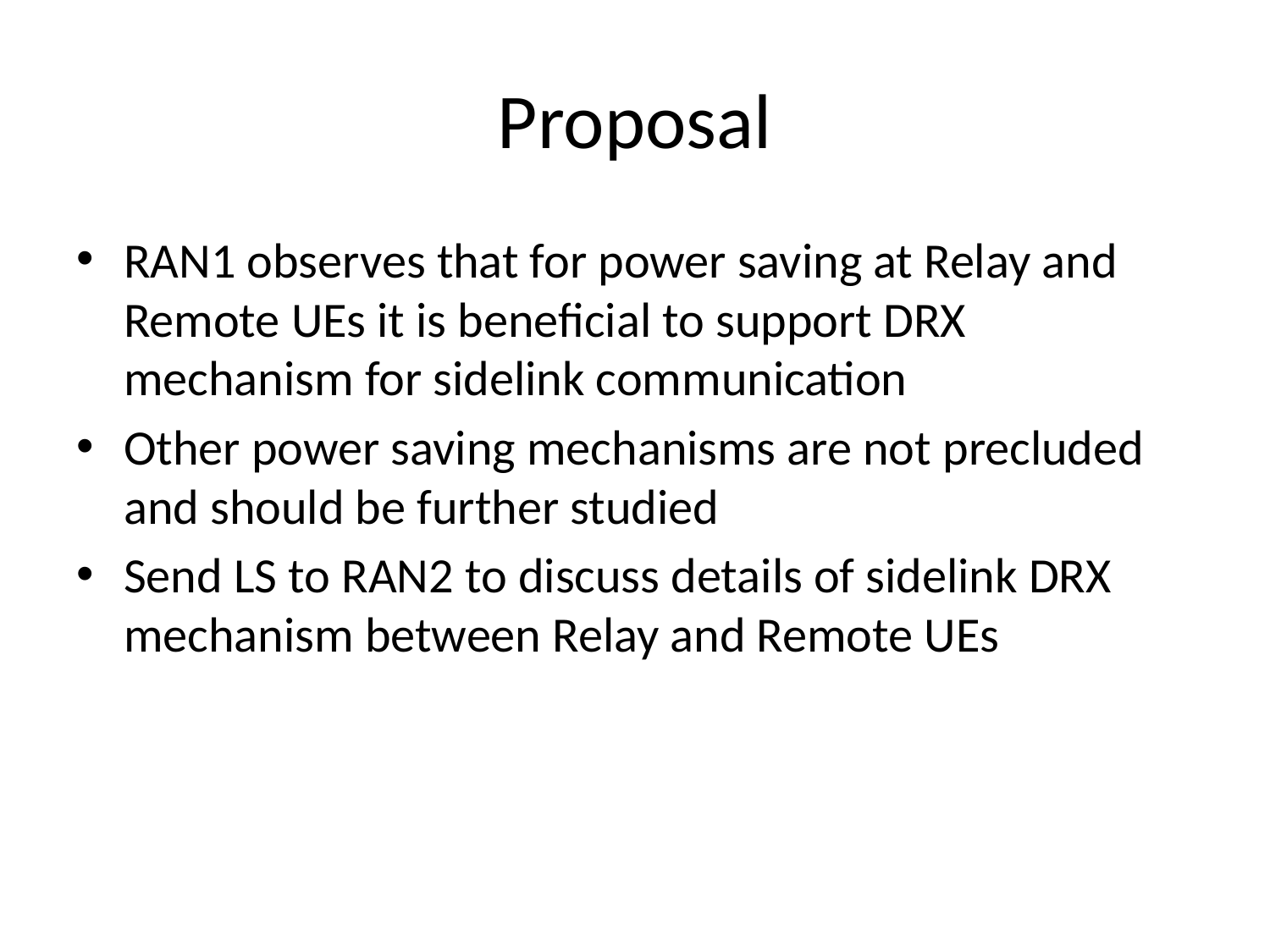

# Proposal
RAN1 observes that for power saving at Relay and Remote UEs it is beneficial to support DRX mechanism for sidelink communication
Other power saving mechanisms are not precluded and should be further studied
Send LS to RAN2 to discuss details of sidelink DRX mechanism between Relay and Remote UEs